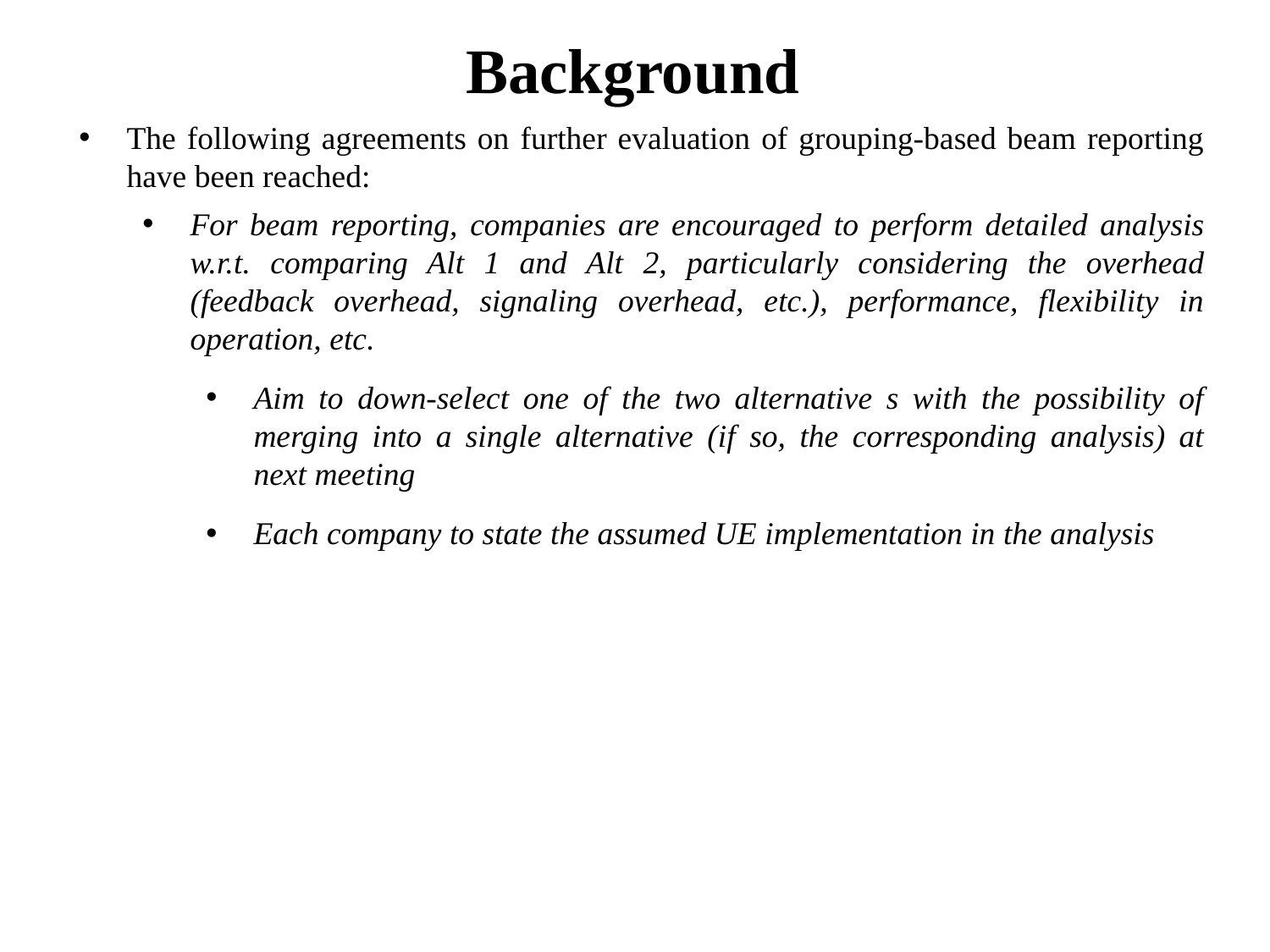

# Background
The following agreements on further evaluation of grouping-based beam reporting have been reached:
For beam reporting, companies are encouraged to perform detailed analysis w.r.t. comparing Alt 1 and Alt 2, particularly considering the overhead (feedback overhead, signaling overhead, etc.), performance, flexibility in operation, etc.
Aim to down-select one of the two alternative s with the possibility of merging into a single alternative (if so, the corresponding analysis) at next meeting
Each company to state the assumed UE implementation in the analysis